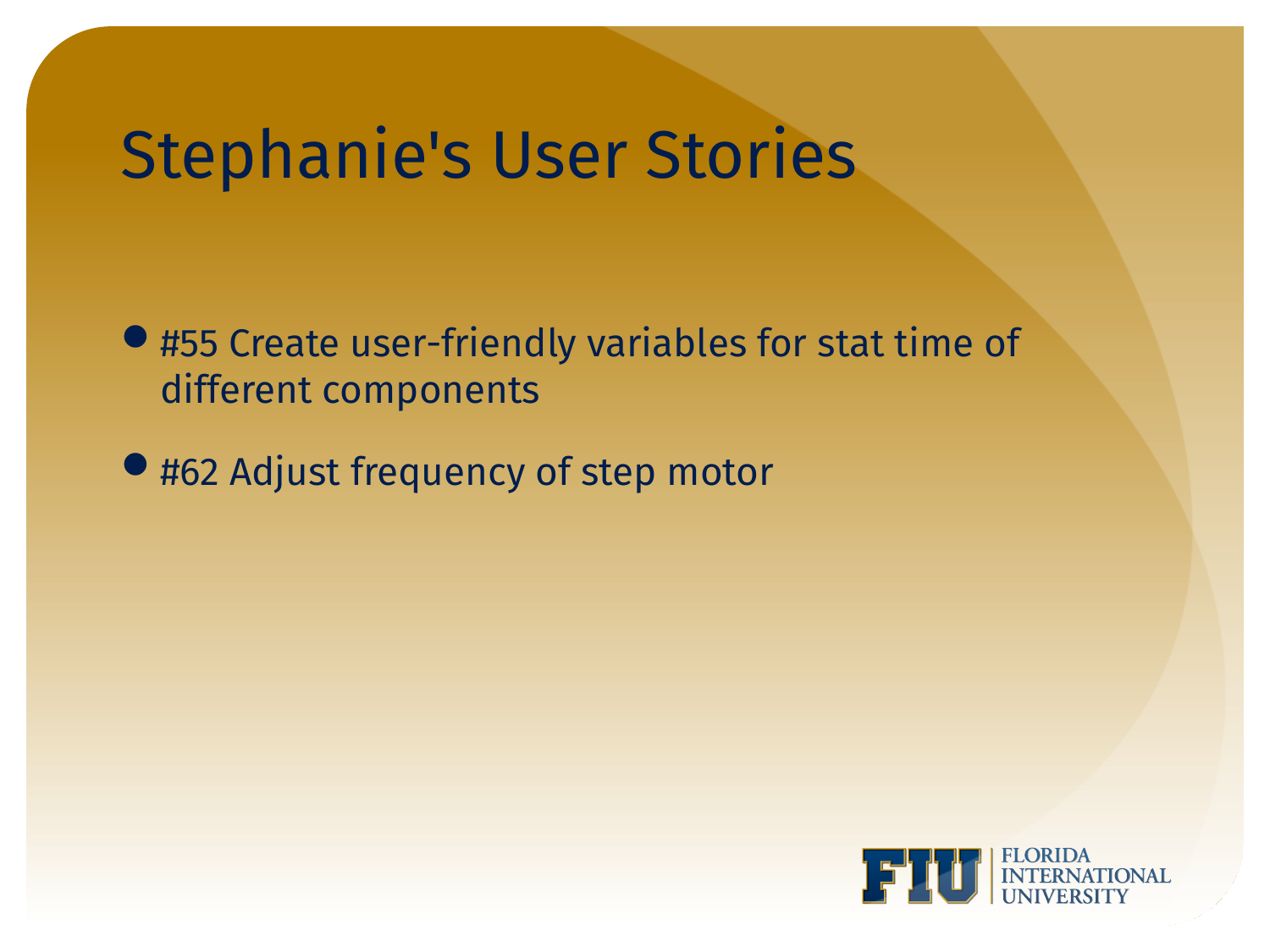

# Stephanie's User Stories
#55 Create user-friendly variables for stat time of different components
#62 Adjust frequency of step motor